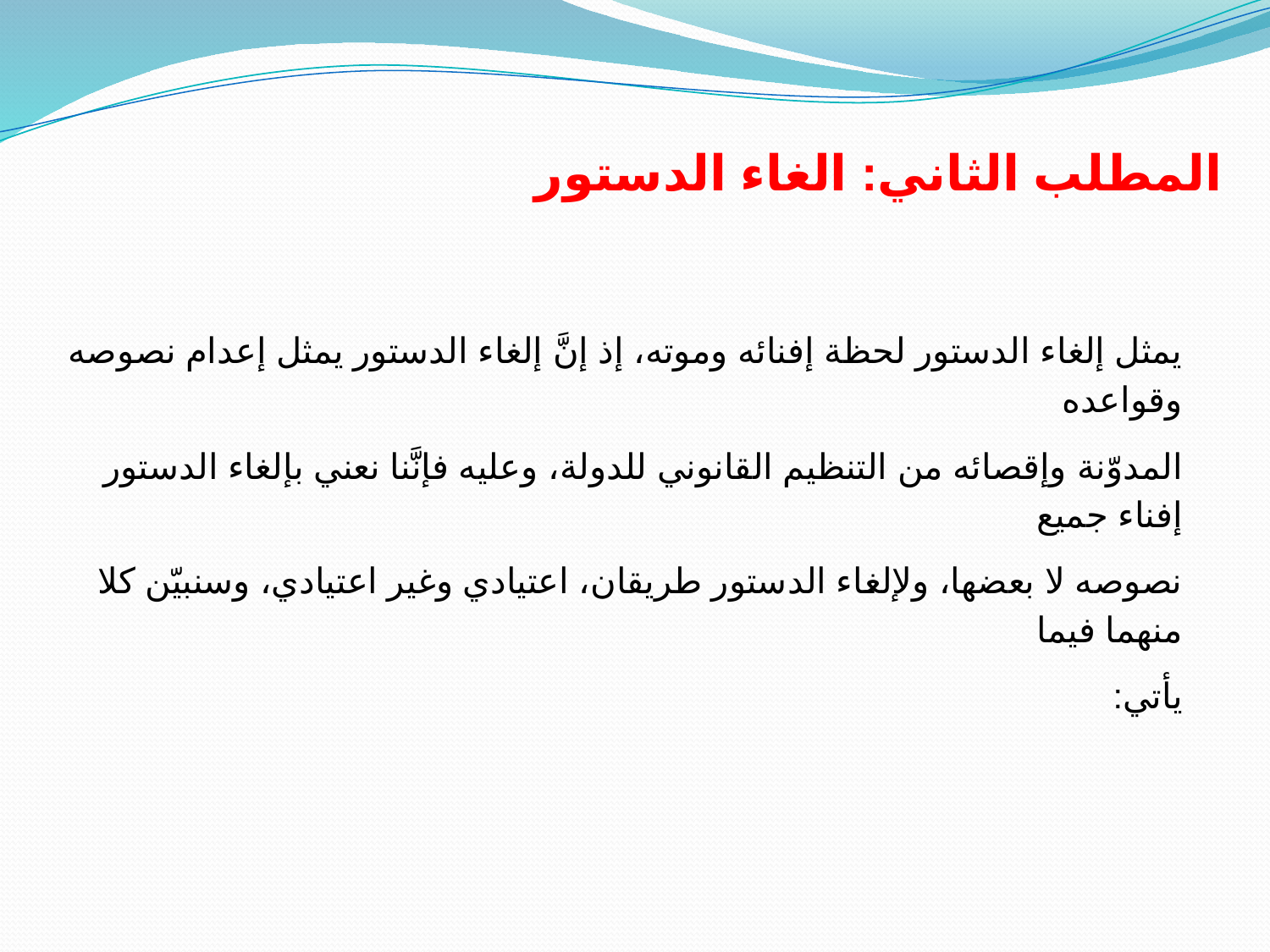

المطلب الثاني: الغاء الدستور
يمثل إلغاء الدستور لحظة إفنائه وموته، إذ إنَّ إلغاء الدستور يمثل إعدام نصوصه وقواعده
المدوّنة وإقصائه من التنظيم القانوني للدولة، وعليه فإنَّنا نعني بإلغاء الدستور إفناء جميع
نصوصه لا بعضها، ولإلغاء الدستور طريقان، اعتيادي وغير اعتيادي، وسنبيّن كلا منهما فيما
يأتي: